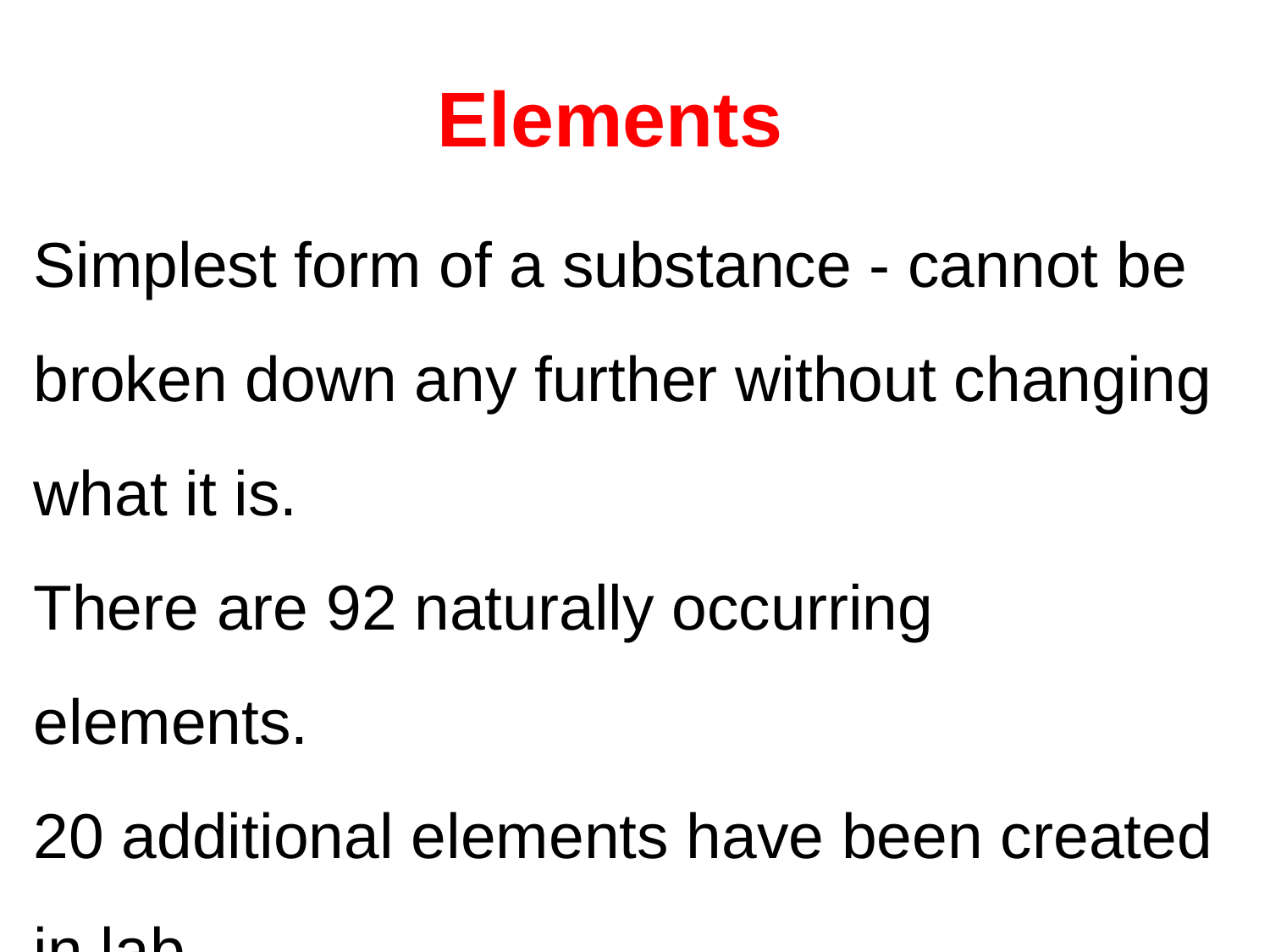

Elements
Simplest form of a substance - cannot be broken down any further without changing what it is.
There are 92 naturally occurring elements.
20 additional elements have been created in lab.